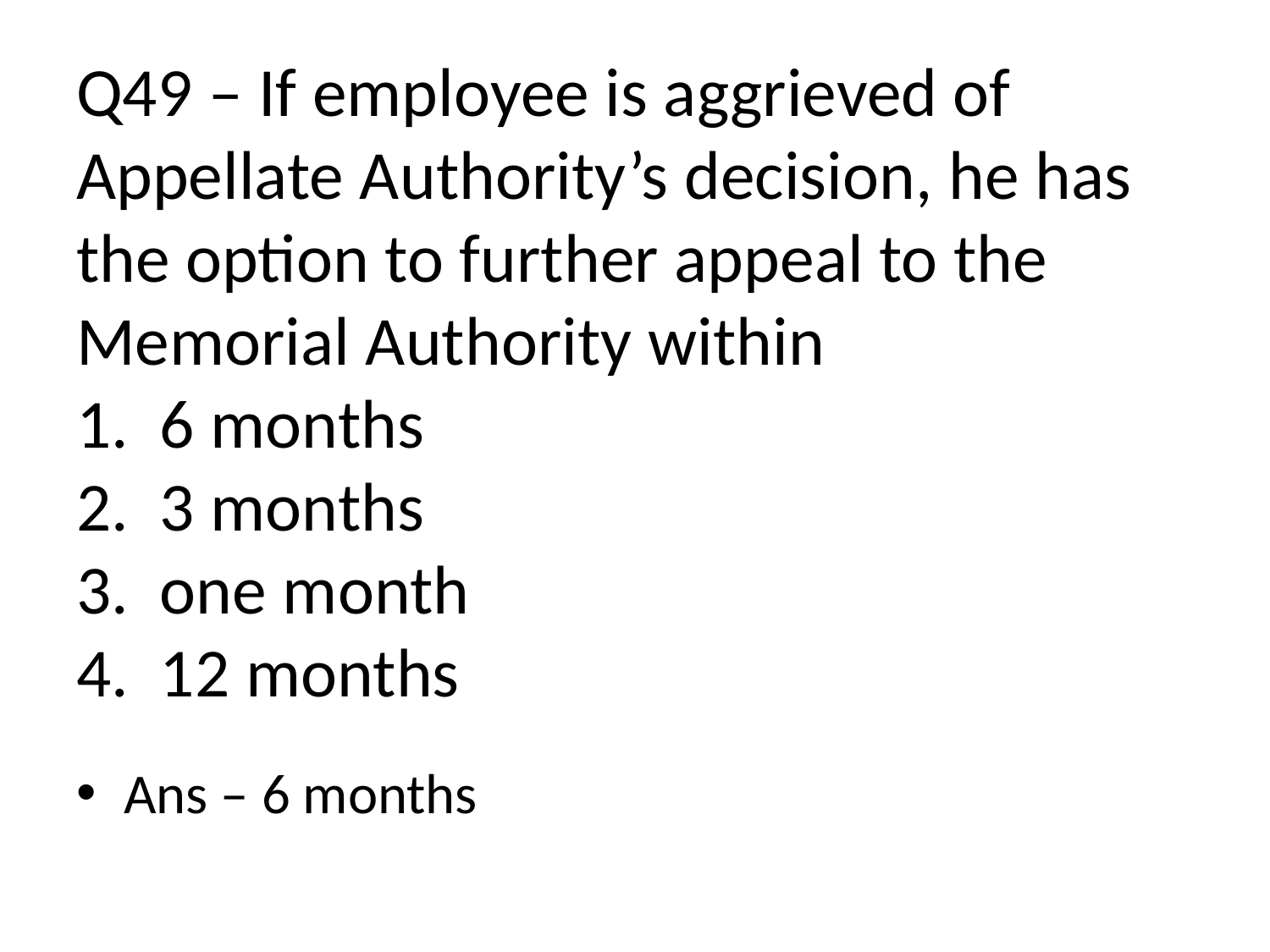

# Q49 – If employee is aggrieved of Appellate Authority’s decision, he has the option to further appeal to the Memorial Authority within 1.  6 months 2.  3 months 3.  one month 4.  12 months
Ans – 6 months